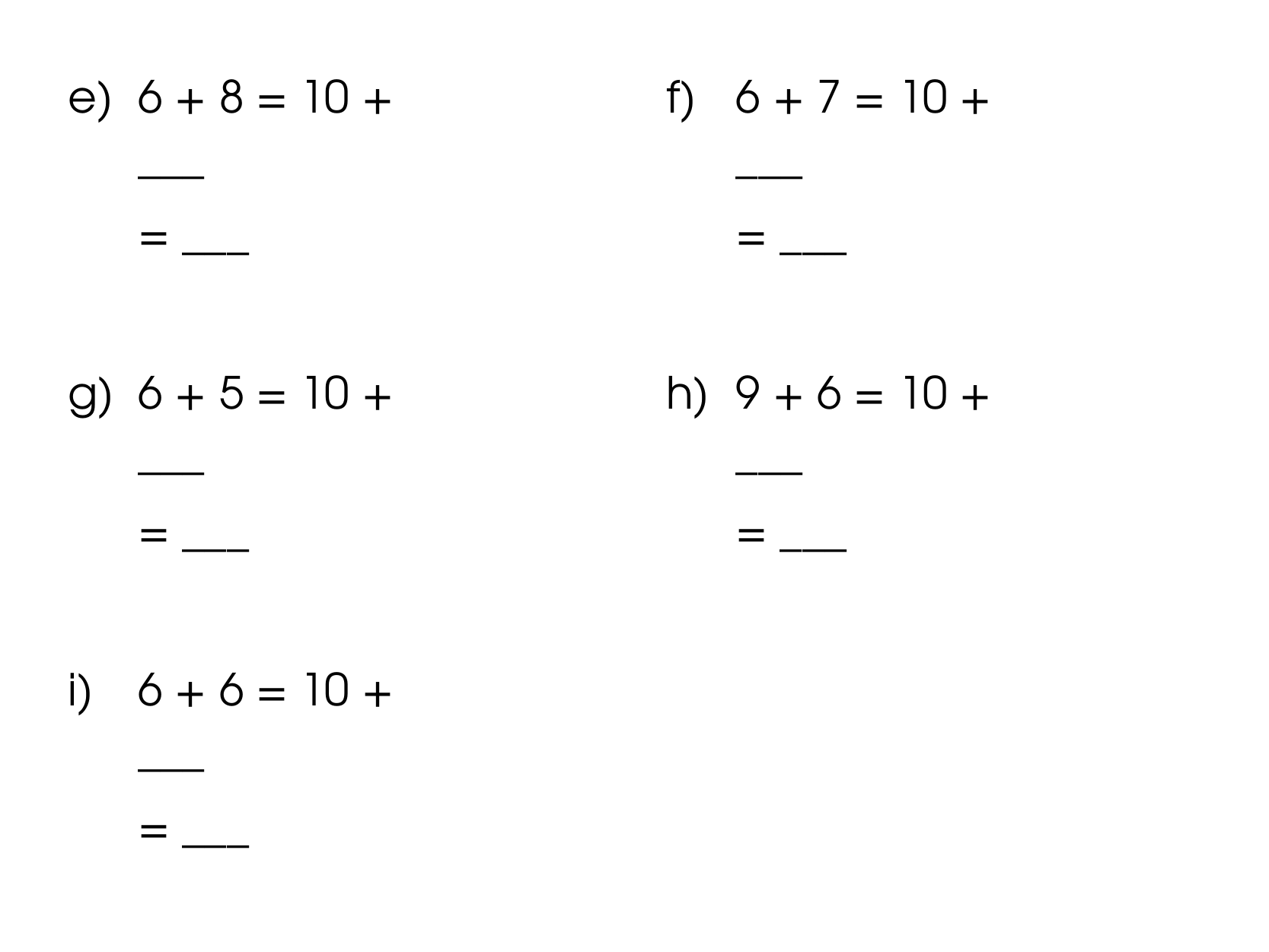

e)
6 + 8 = 10 + ___
= ___
f)
6 + 7 = 10 + ___
= ___
g)
6 + 5 = 10 + ___
= ___
h)
9 + 6 = 10 + ___
= ___
i)
6 + 6 = 10 + ___
= ___